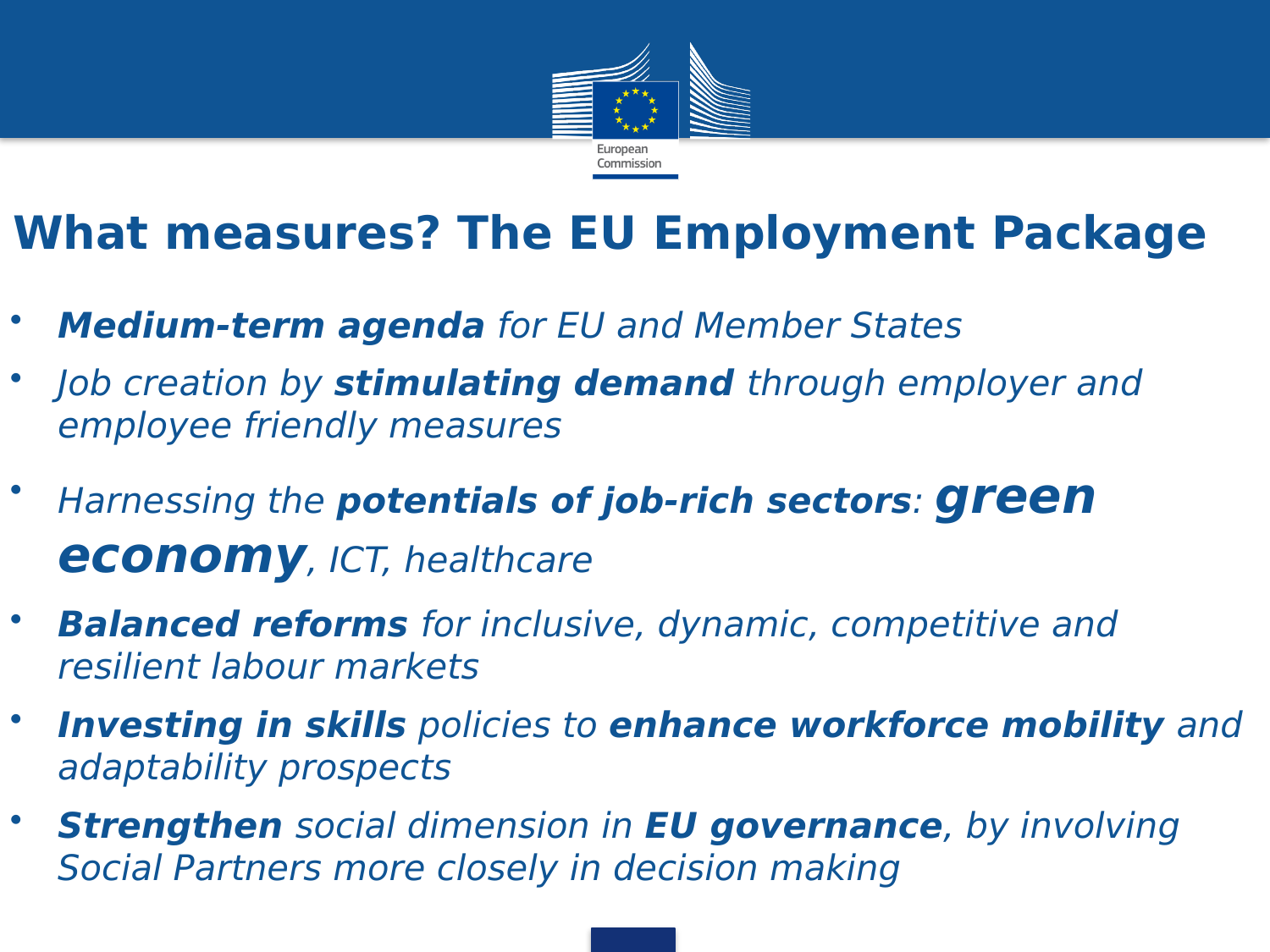

# What measures? The EU Employment Package
Medium-term agenda for EU and Member States
Job creation by stimulating demand through employer and employee friendly measures
Harnessing the potentials of job-rich sectors: green economy, ICT, healthcare
Balanced reforms for inclusive, dynamic, competitive and resilient labour markets
Investing in skills policies to enhance workforce mobility and adaptability prospects
Strengthen social dimension in EU governance, by involving Social Partners more closely in decision making